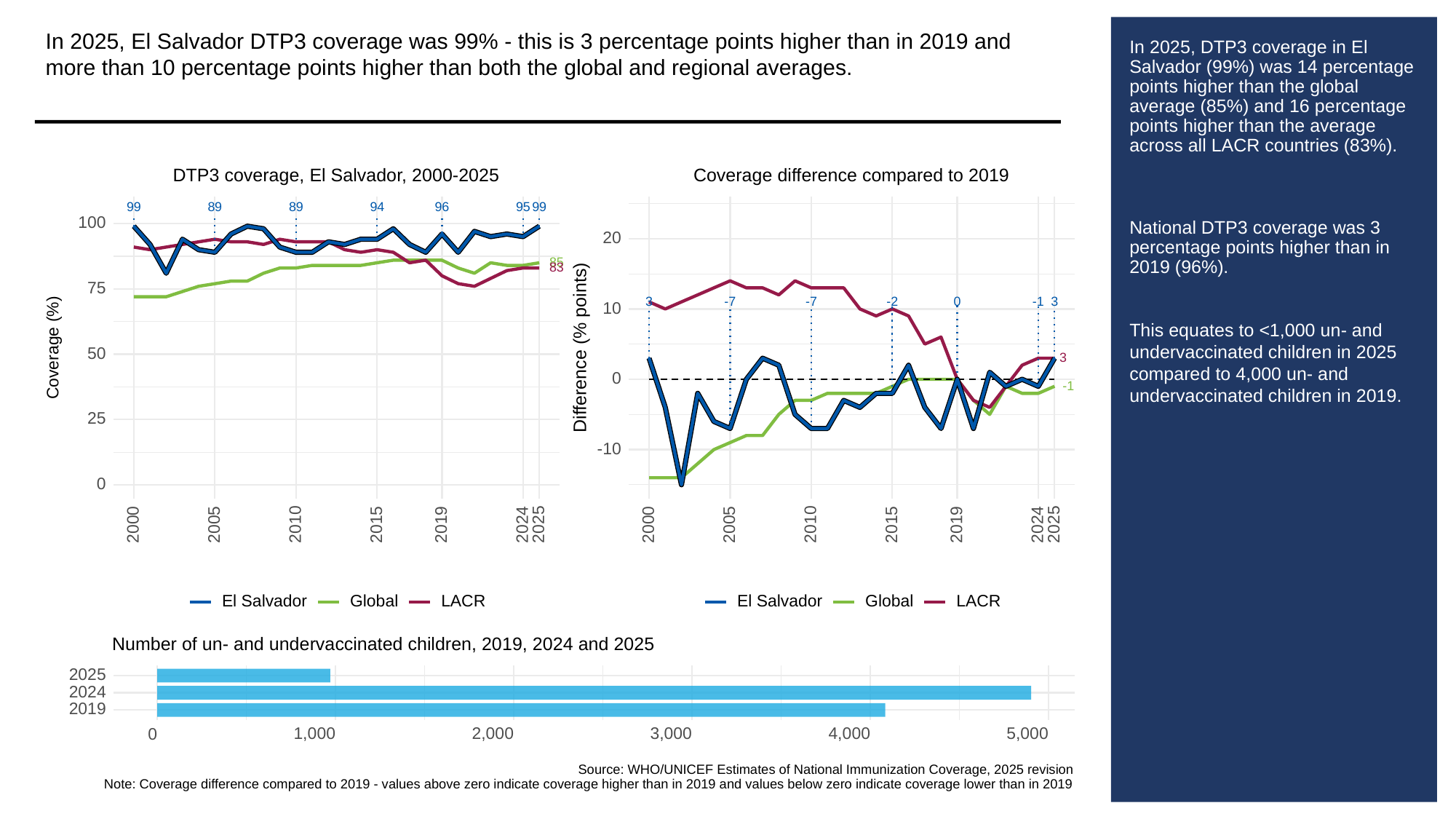

In 2025, El Salvador DTP3 coverage was 99% - this is 3 percentage points higher than in 2019 and more than 10 percentage points higher than both the global and regional averages.
# In 2025, DTP3 coverage in El Salvador (99%) was 14 percentage points higher than the global average (85%) and 16 percentage points higher than the average across all LACR countries (83%).

National DTP3 coverage was 3 percentage points higher than in 2019 (96%).

This equates to <1,000 un- and undervaccinated children in 2025 compared to 4,000 un- and undervaccinated children in 2019.

DTP3 coverage, El Salvador, 2000-2025
Coverage difference compared to 2019

99
89
89
94
96
95
99

100

20

85

83

75

3
3
0
-2
-1
-7
-7
10

Difference (% points)
Coverage (%)

50
3

0

-1

25

-10

0

2000
2005
2010
2015
2019
2024
2025
2000
2005
2010
2015
2019
2024
2025
El Salvador
Global
LACR
El Salvador
Global
LACR

Number of un- and undervaccinated children, 2019, 2024 and 2025

2025

2024

2019

1,000
2,000
3,000
4,000
5,000
0
Source: WHO/UNICEF Estimates of National Immunization Coverage, 2025 revision
Note: Coverage difference compared to 2019 - values above zero indicate coverage higher than in 2019 and values below zero indicate coverage lower than in 2019